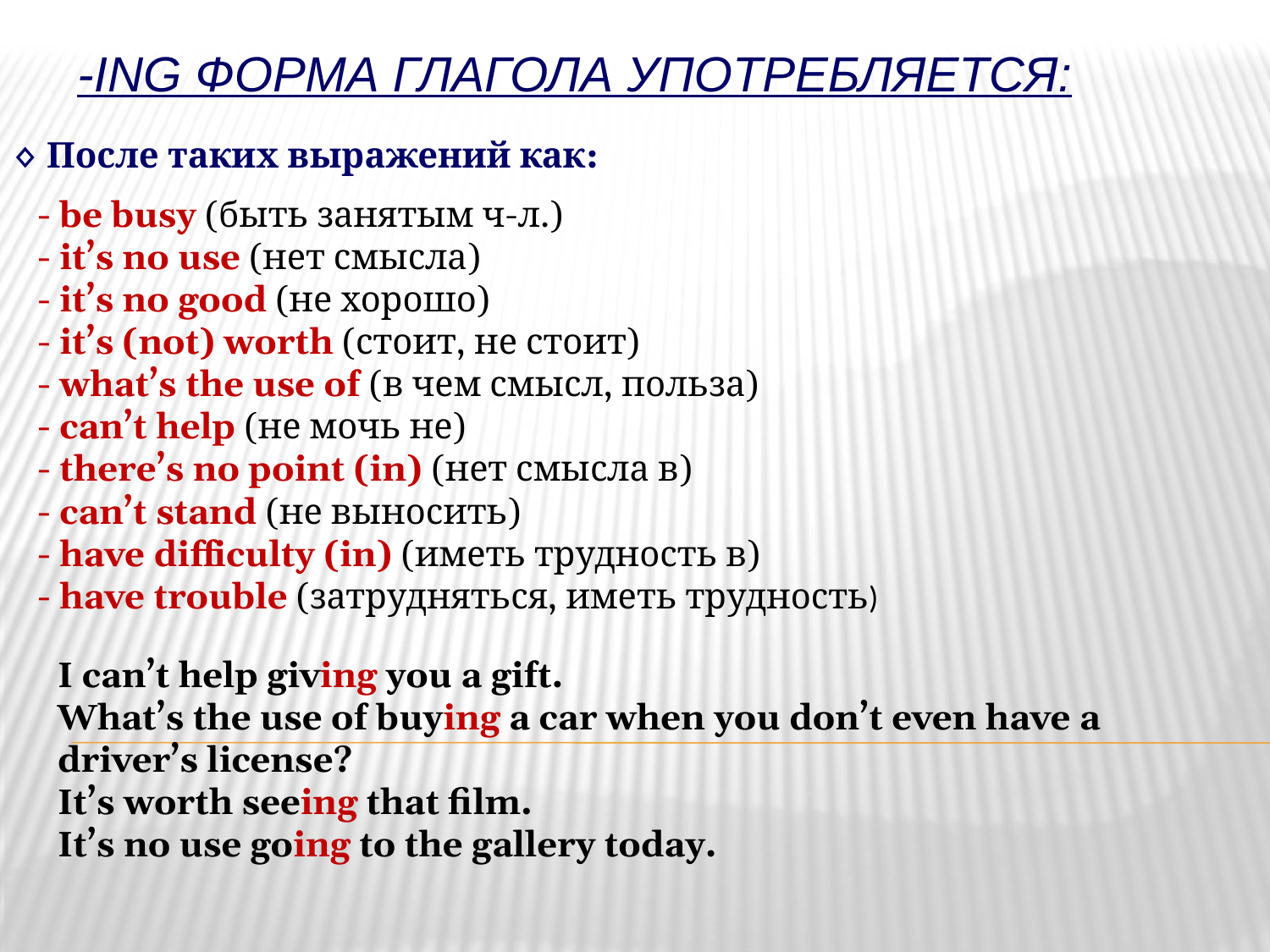

-ing форма глагола употребляется:
◊ После таких выражений как:

- be busy (быть занятым ч-л.)
- it’s no use (нет смысла)
- it’s no good (не хорошо)
- it’s (not) worth (стоит, не стоит)
- what’s the use of (в чем смысл, польза)
- can’t help (не мочь не)
- there’s no point (in) (нет смысла в)
- can’t stand (не выносить)
- have difficulty (in) (иметь трудность в)
- have trouble (затрудняться, иметь трудность)
I can’t help giving you a gift.
What’s the use of buying a car when you don’t even have a driver’s license?
It’s worth seeing that film.
It’s no use going to the gallery today.